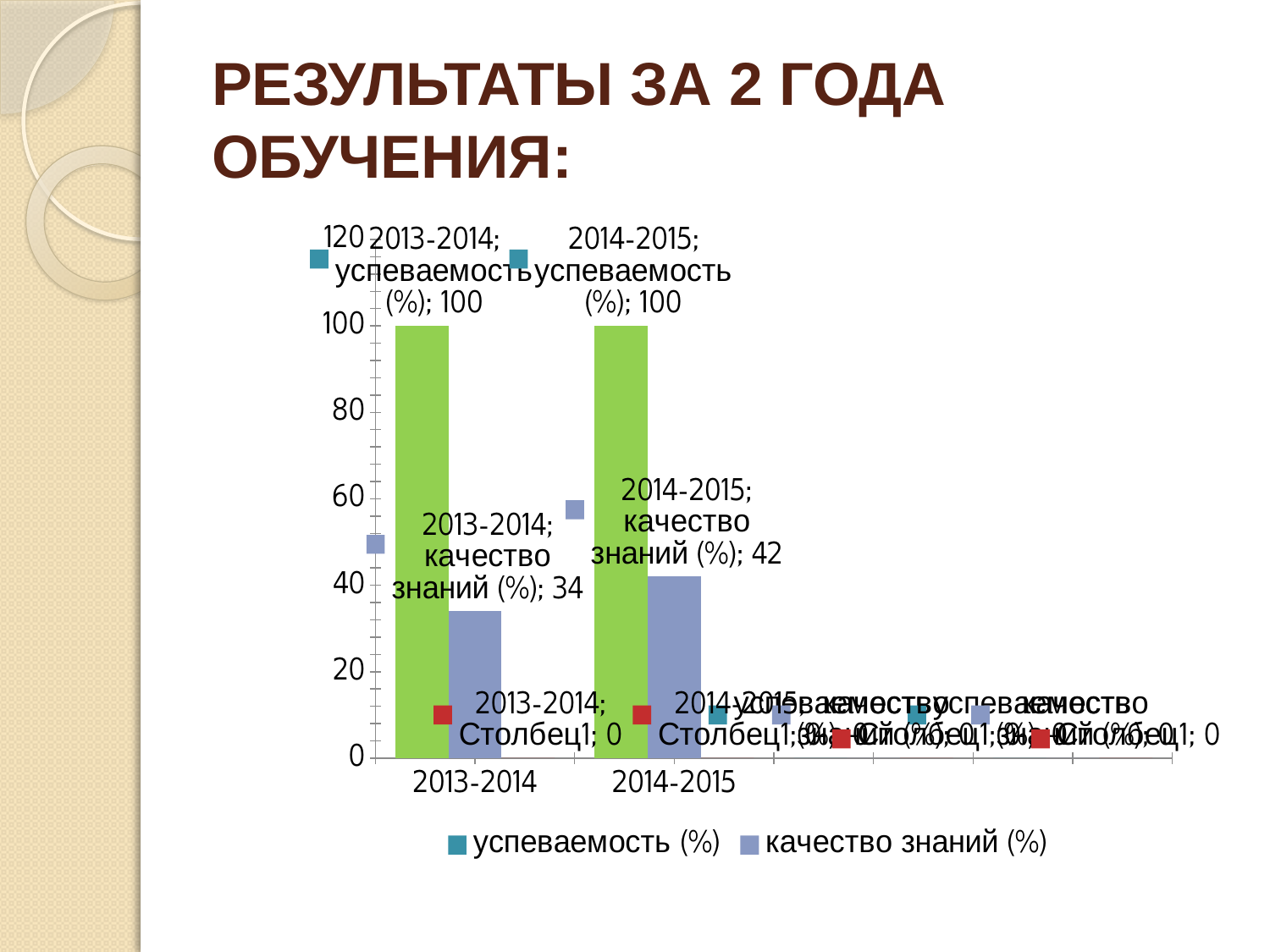

# РЕЗУЛЬТАТЫ ЗА 2 ГОДА ОБУЧЕНИЯ:

### Chart

| Category | успеваемость (%) | качество знаний (%) | Столбец1 |
|---|---|---|---|
| 2013-2014 | 100.0 | 34.0 | None |
| 2014-2015 | 100.0 | 42.0 | None |